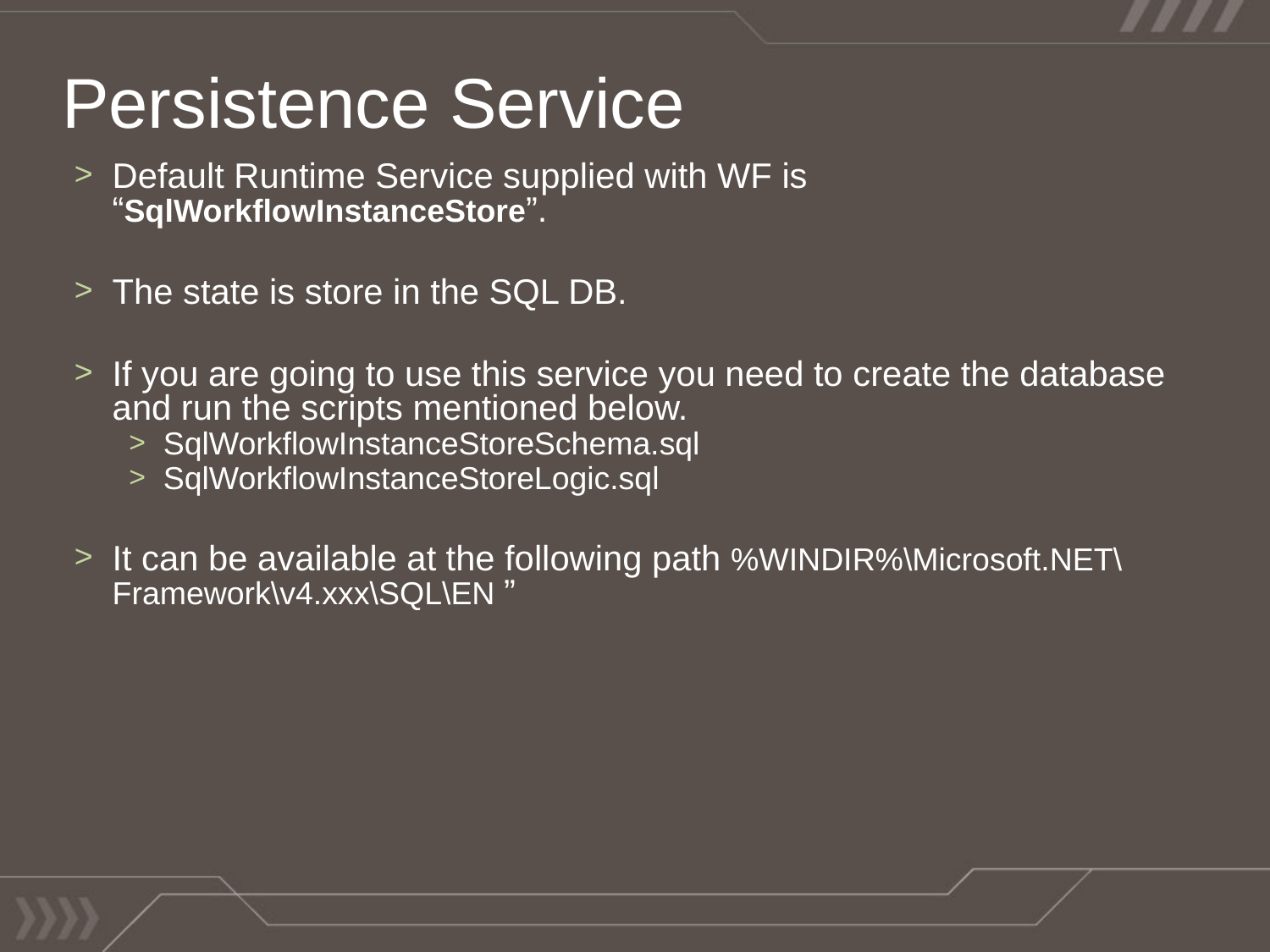

Persistence Service
Default Runtime Service supplied with WF is “SqlWorkflowInstanceStore”.

The state is store in the SQL DB.

If you are going to use this service you need to create the database and run the scripts mentioned below.
SqlWorkflowInstanceStoreSchema.sql
SqlWorkflowInstanceStoreLogic.sql

It can be available at the following path %WINDIR%\Microsoft.NET\Framework\v4.xxx\SQL\EN ”